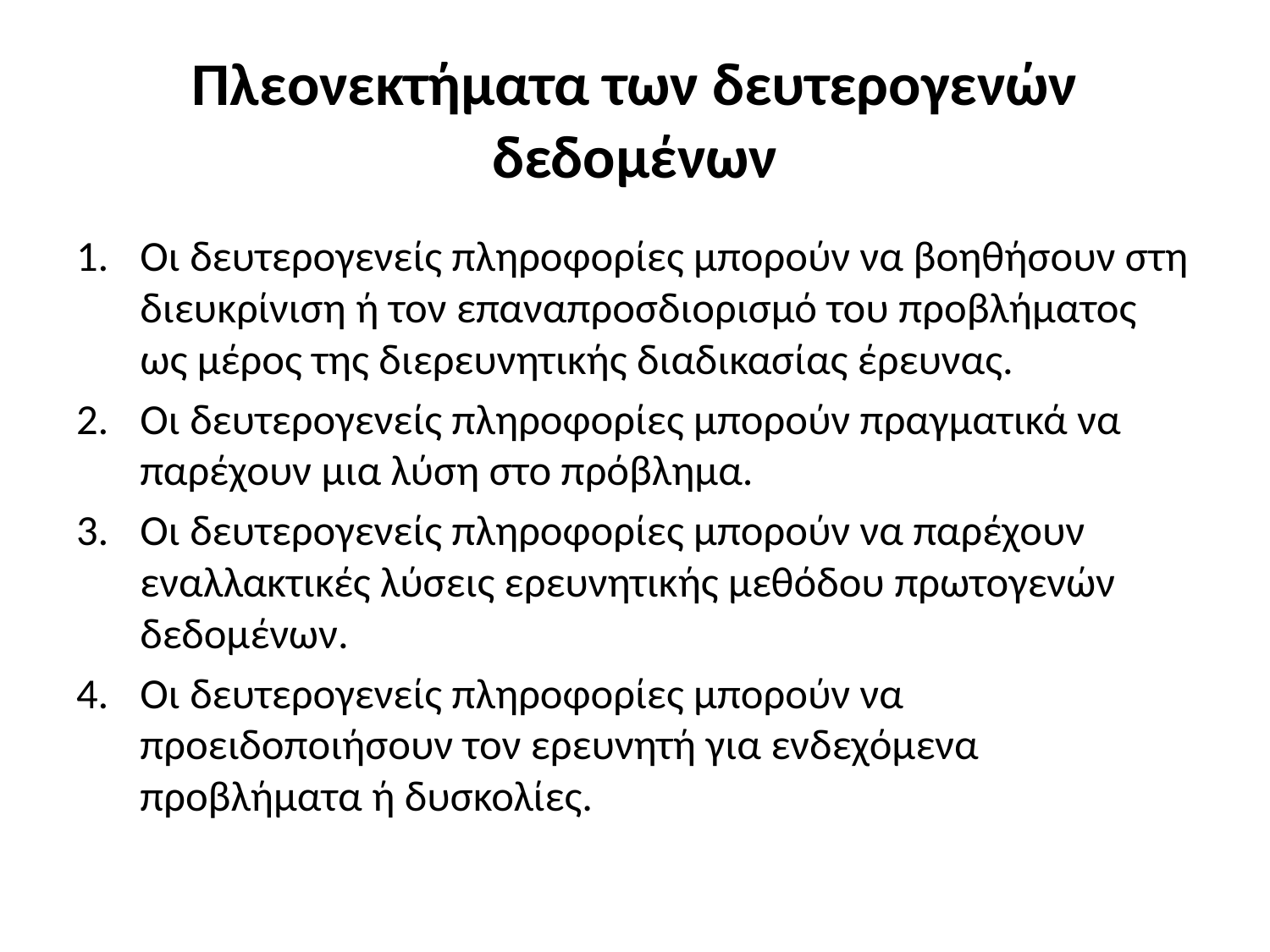

# Πλεονεκτήματα των δευτερογενών δεδομένων
Οι δευτερογενείς πληροφορίες μπορούν να βοηθήσουν στη διευκρίνιση ή τον επαναπροσδιορισμό του προβλήματος ως μέρος της διερευνητικής διαδικασίας έρευνας.
Οι δευτερογενείς πληροφορίες μπορούν πραγματικά να παρέχουν μια λύση στο πρόβλημα.
Oι δευτερογενείς πληροφορίες μπορούν να παρέχουν εναλλακτικές λύσεις ερευνητικής μεθόδου πρωτογενών δεδομένων.
Oι δευτερογενείς πληροφορίες μπορούν να προειδοποιήσουν τον ερευνητή για ενδεχόμενα προβλήματα ή δυσκολίες.